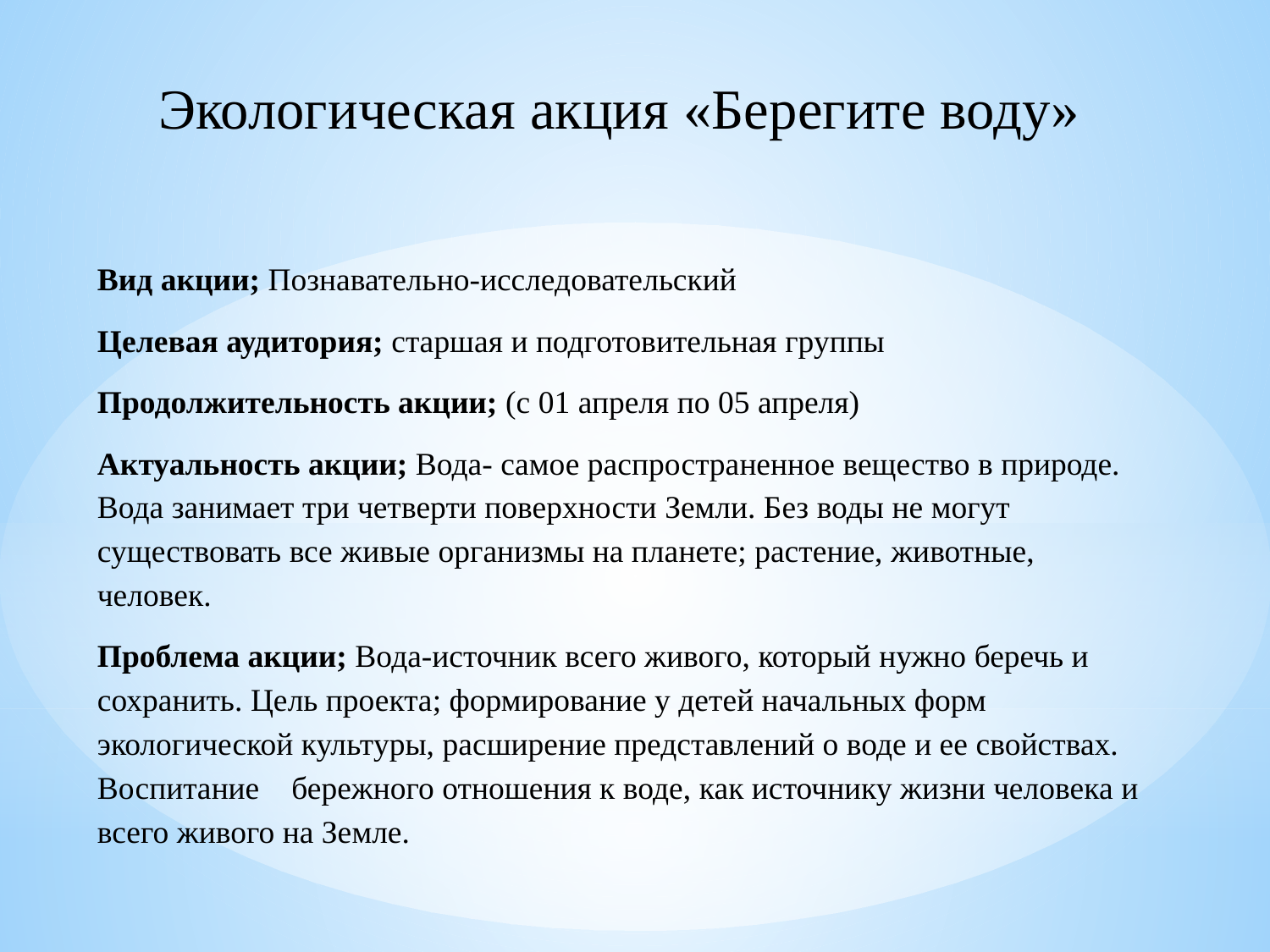

Экологическая акция «Берегите воду»

Вид акции; Познавательно-исследовательский
Целевая аудитория; старшая и подготовительная группы
Продолжительность акции; (с 01 апреля по 05 апреля)
Актуальность акции; Вода- самое распространенное вещество в природе. Вода занимает три четверти поверхности Земли. Без воды не могут существовать все живые организмы на планете; растение, животные, человек.
Проблема акции; Вода-источник всего живого, который нужно беречь и сохранить. Цель проекта; формирование у детей начальных форм экологической культуры, расширение представлений о воде и ее свойствах. Воспитание    бережного отношения к воде, как источнику жизни человека и всего живого на Земле.